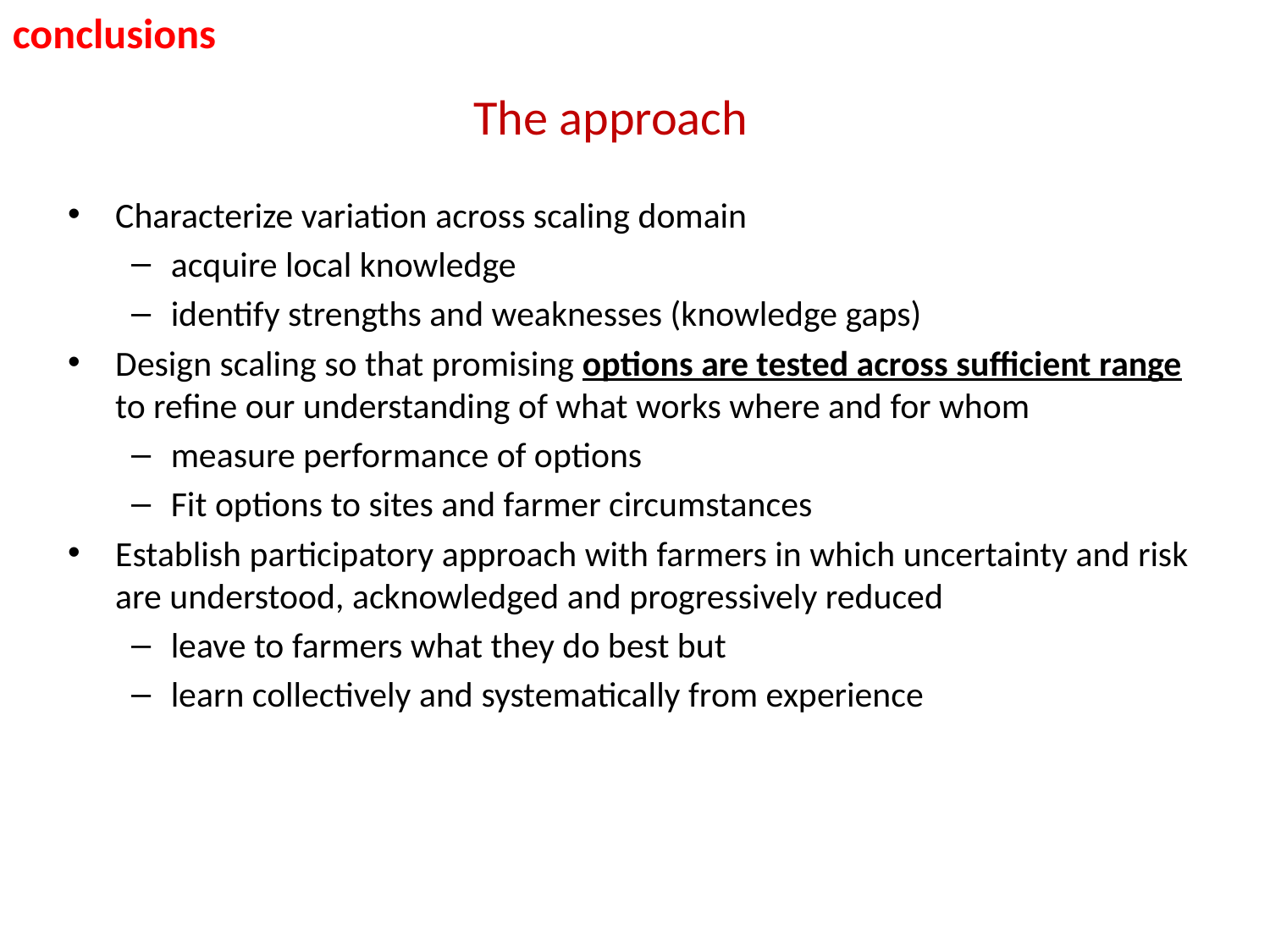

conclusions
# The approach
Characterize variation across scaling domain
acquire local knowledge
identify strengths and weaknesses (knowledge gaps)
Design scaling so that promising options are tested across sufficient range to refine our understanding of what works where and for whom
measure performance of options
Fit options to sites and farmer circumstances
Establish participatory approach with farmers in which uncertainty and risk are understood, acknowledged and progressively reduced
leave to farmers what they do best but
learn collectively and systematically from experience